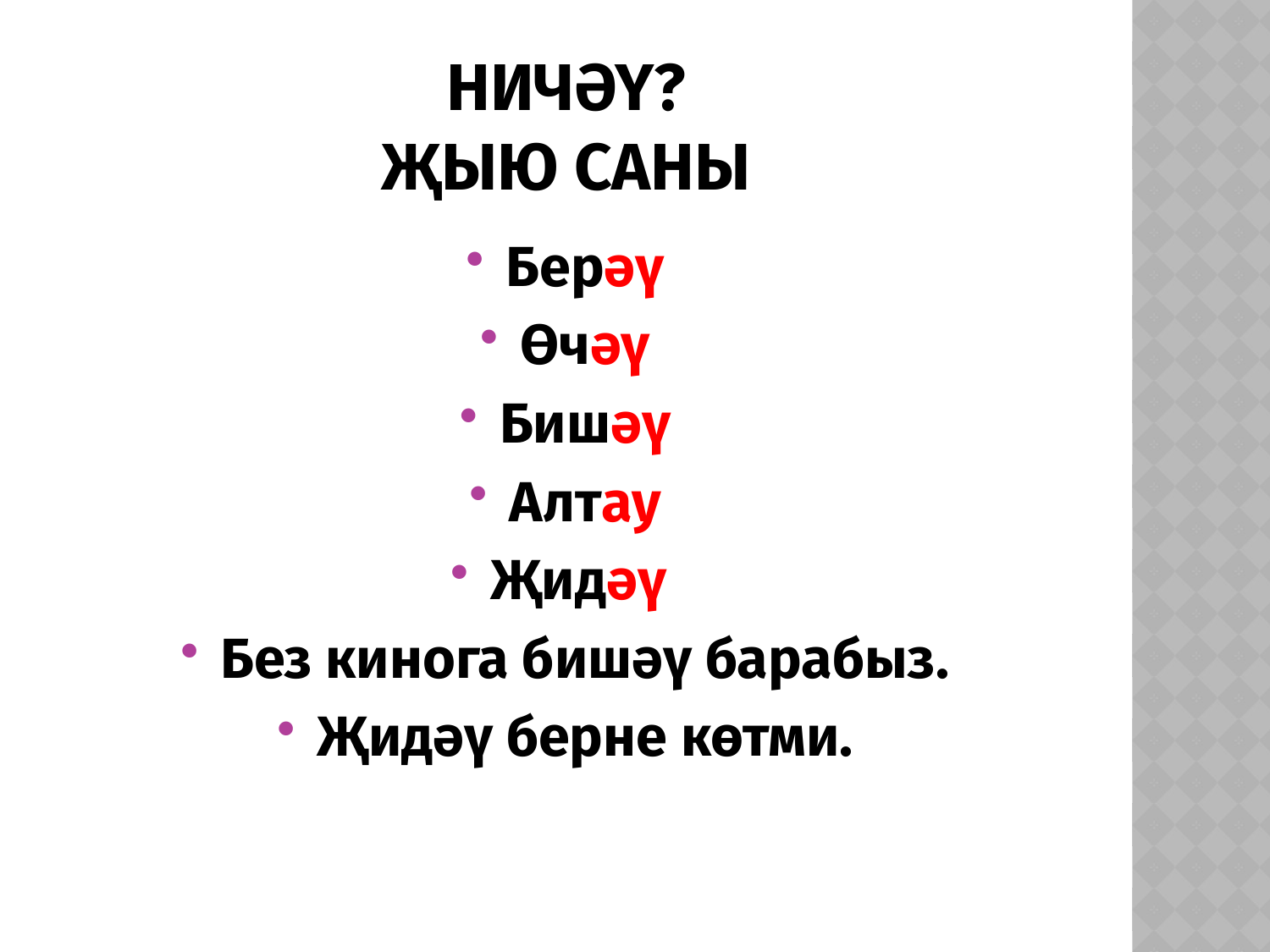

# Ничәү? Җыю саны
Берәү
Өчәү
Бишәү
Алтау
Җидәү
Без кинога бишәү барабыз.
Җидәү берне көтми.